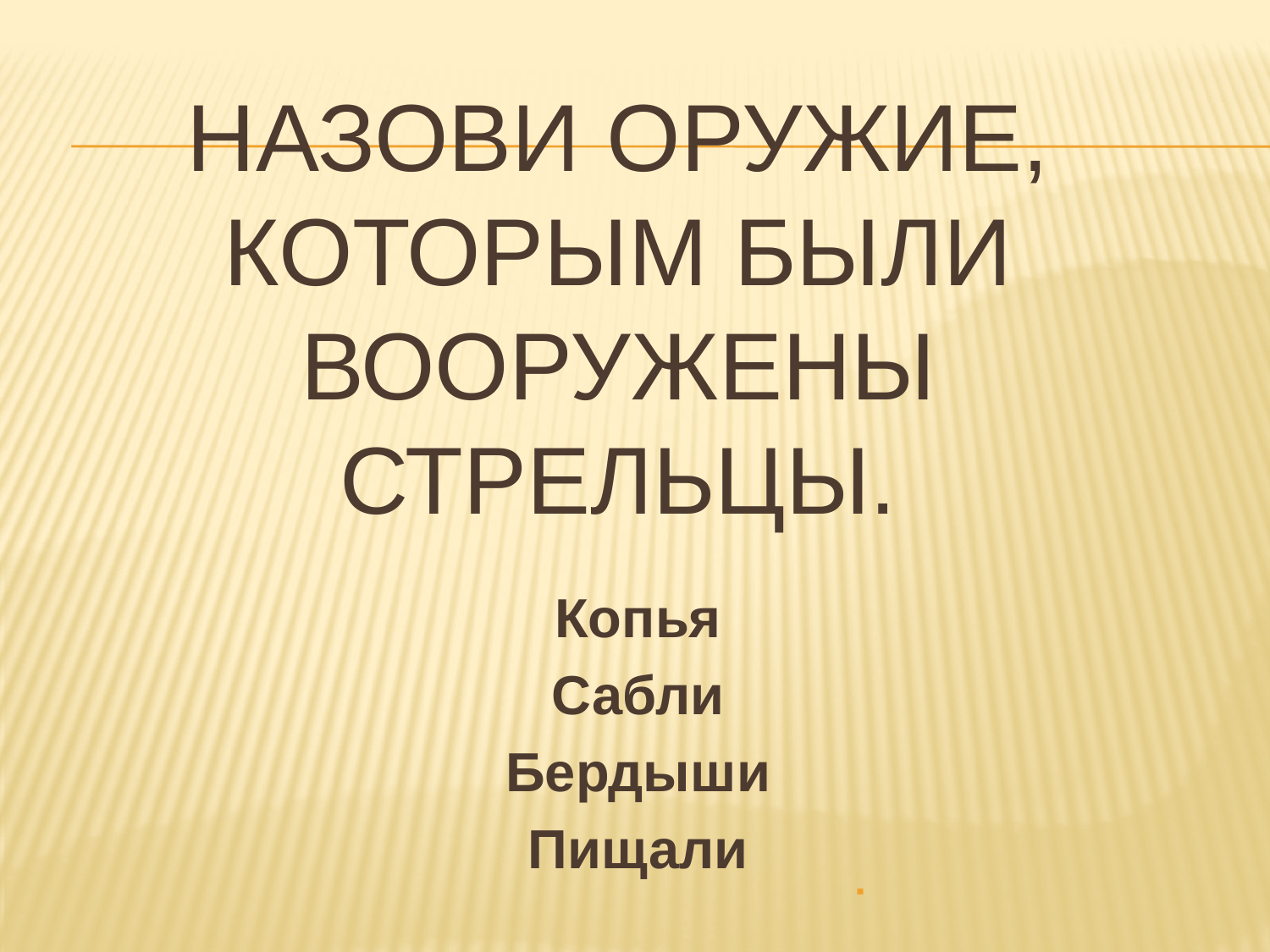

# Назови оружие, которым были вооружены стрельцы.
Копья
Сабли
Бердыши
Пищали